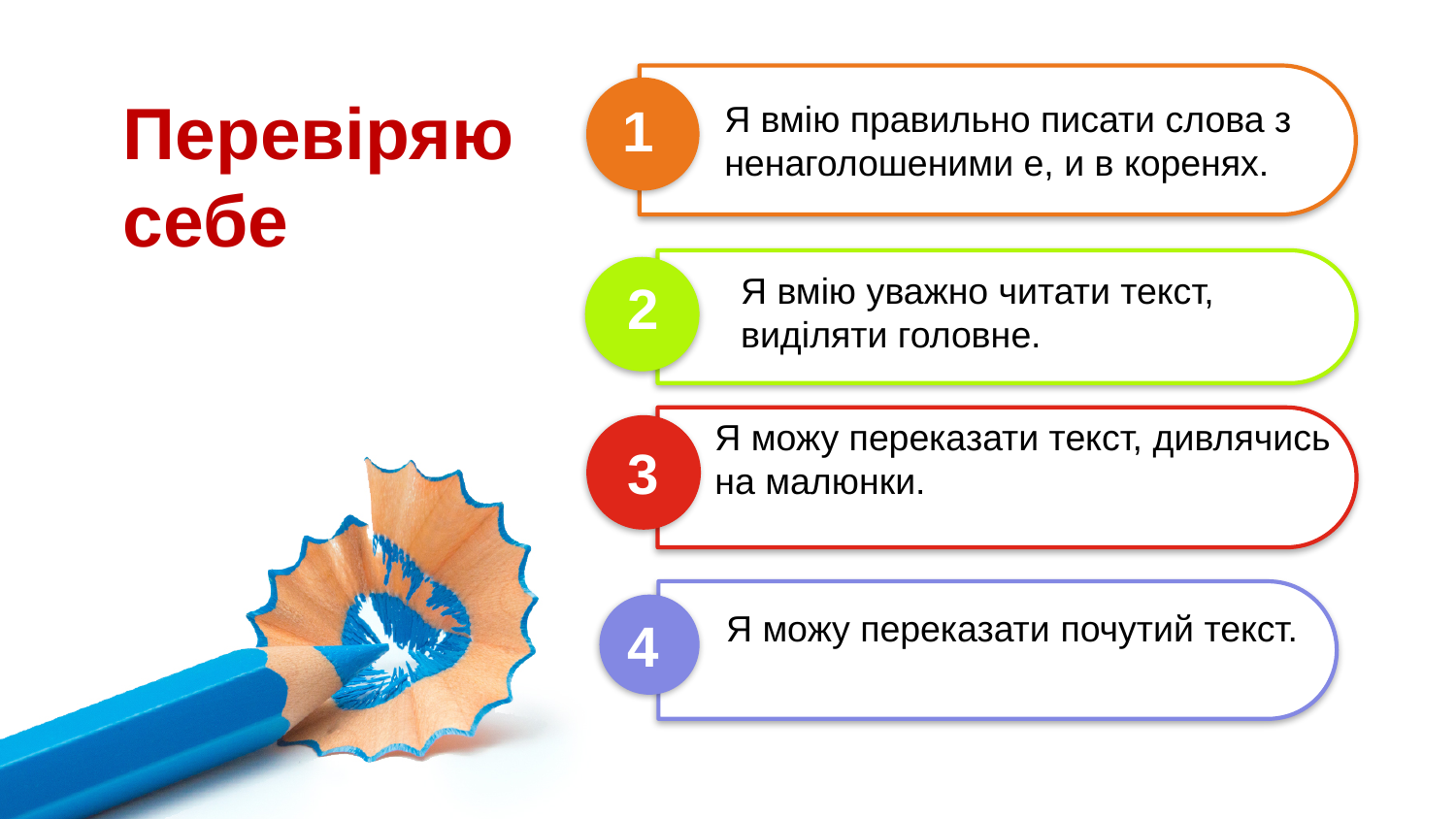

Перевіряю себе

1
Я вмію правильно писати слова з ненаголошеними е, и в коренях.

Я вмію уважно читати текст,
виділяти головне.

2

Я можу переказати текст, дивлячись на малюнки.

3

Я можу переказати почутий текст.
4